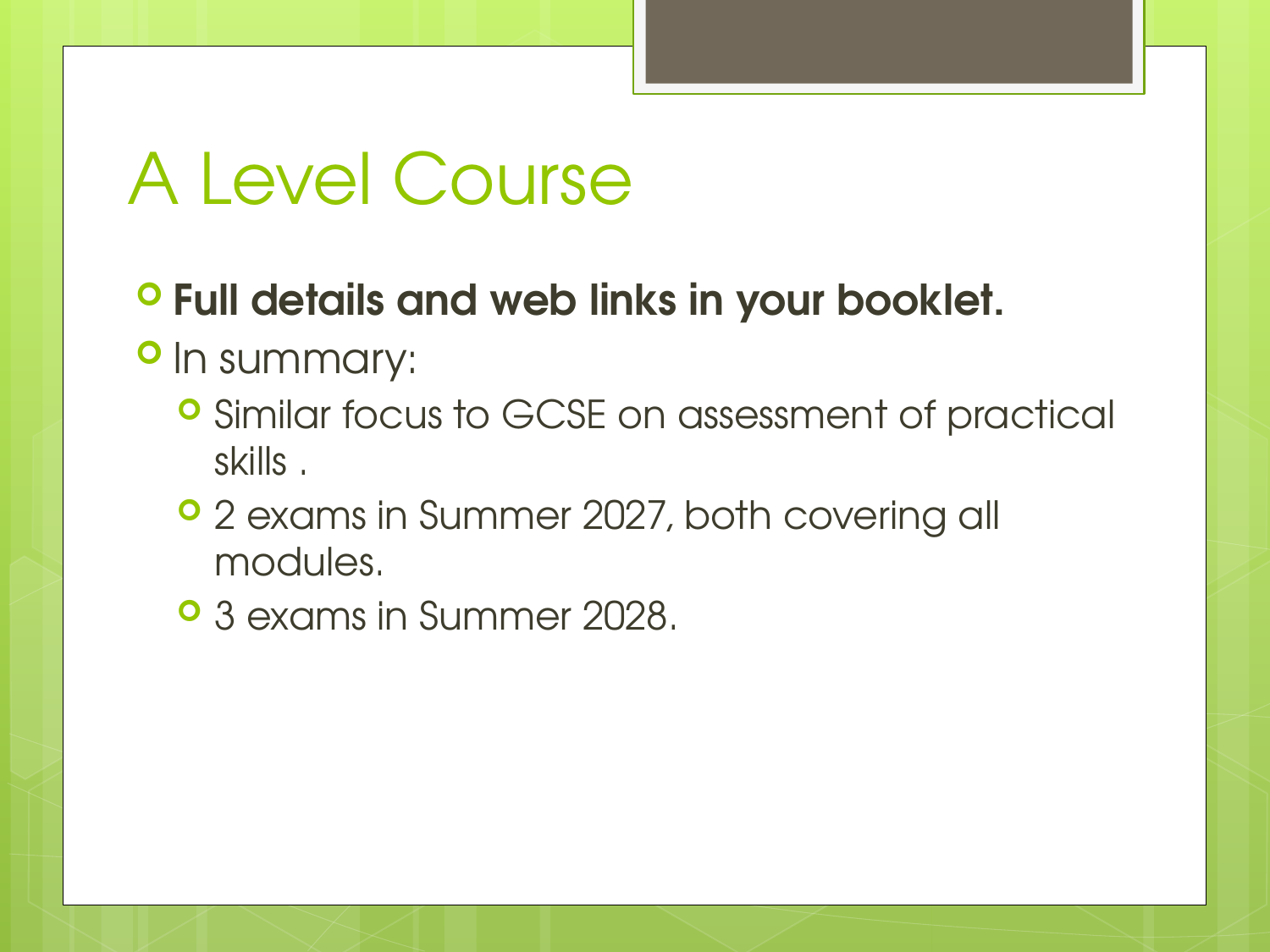

# A Level Course
Full details and web links in your booklet.
In summary:
Similar focus to GCSE on assessment of practical skills .
2 exams in Summer 2027, both covering all modules.
3 exams in Summer 2028.